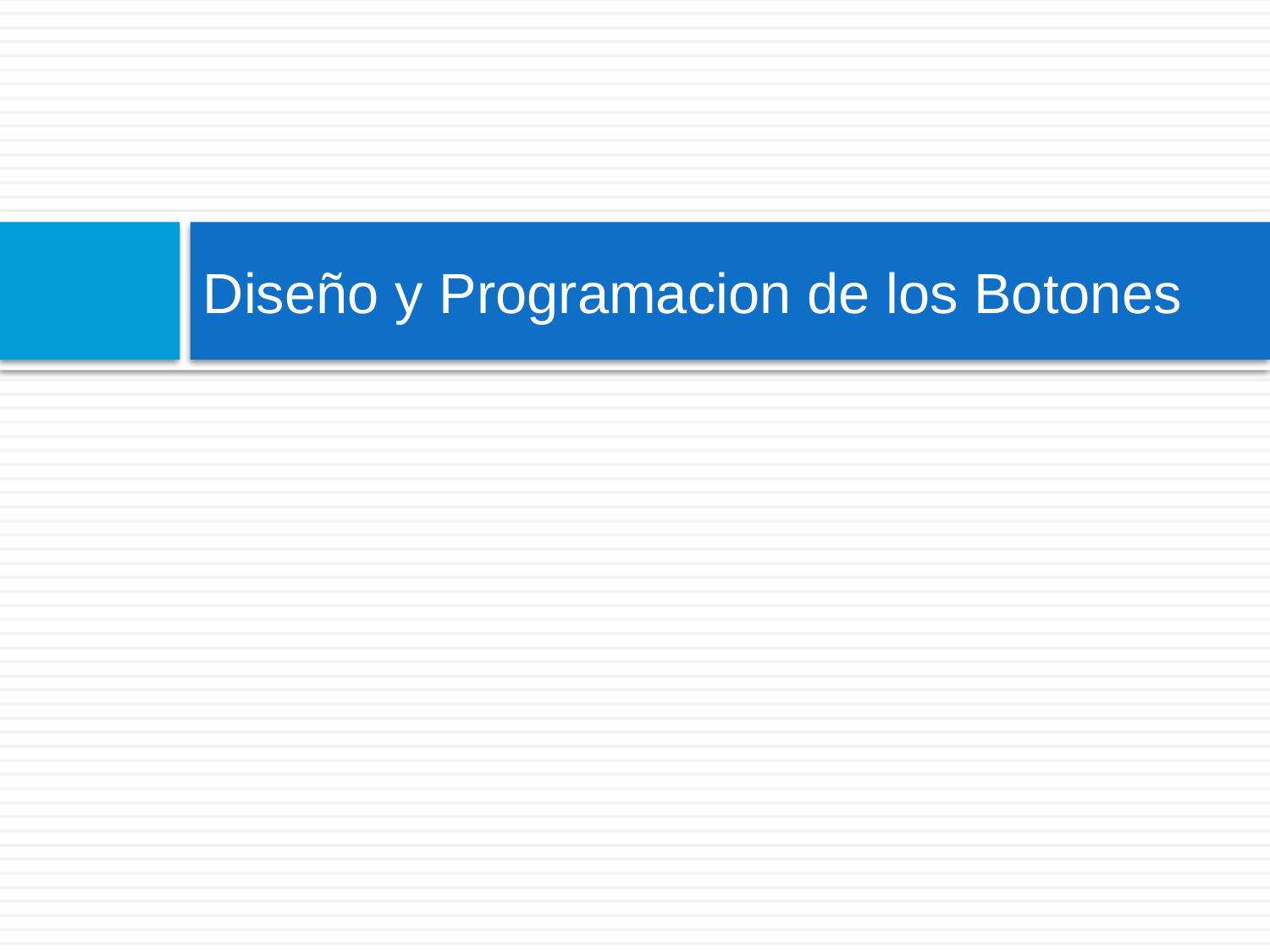

# Diseño y Programacion de los Botones